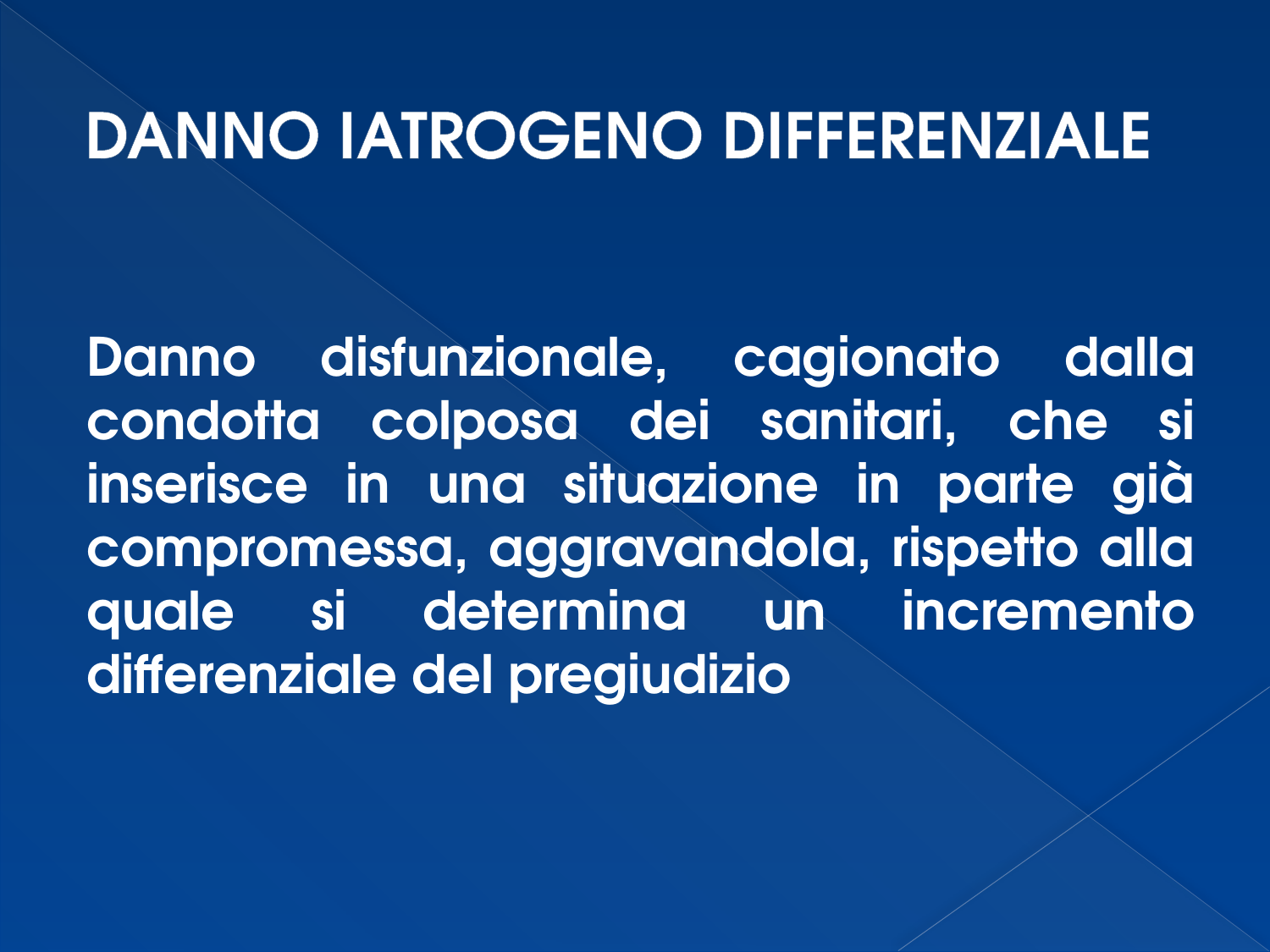

# DANNO IATROGENO DIFFERENZIALE
Danno disfunzionale, cagionato dalla condotta colposa dei sanitari, che si inserisce in una situazione in parte già compromessa, aggravandola, rispetto alla quale si determina un incremento differenziale del pregiudizio